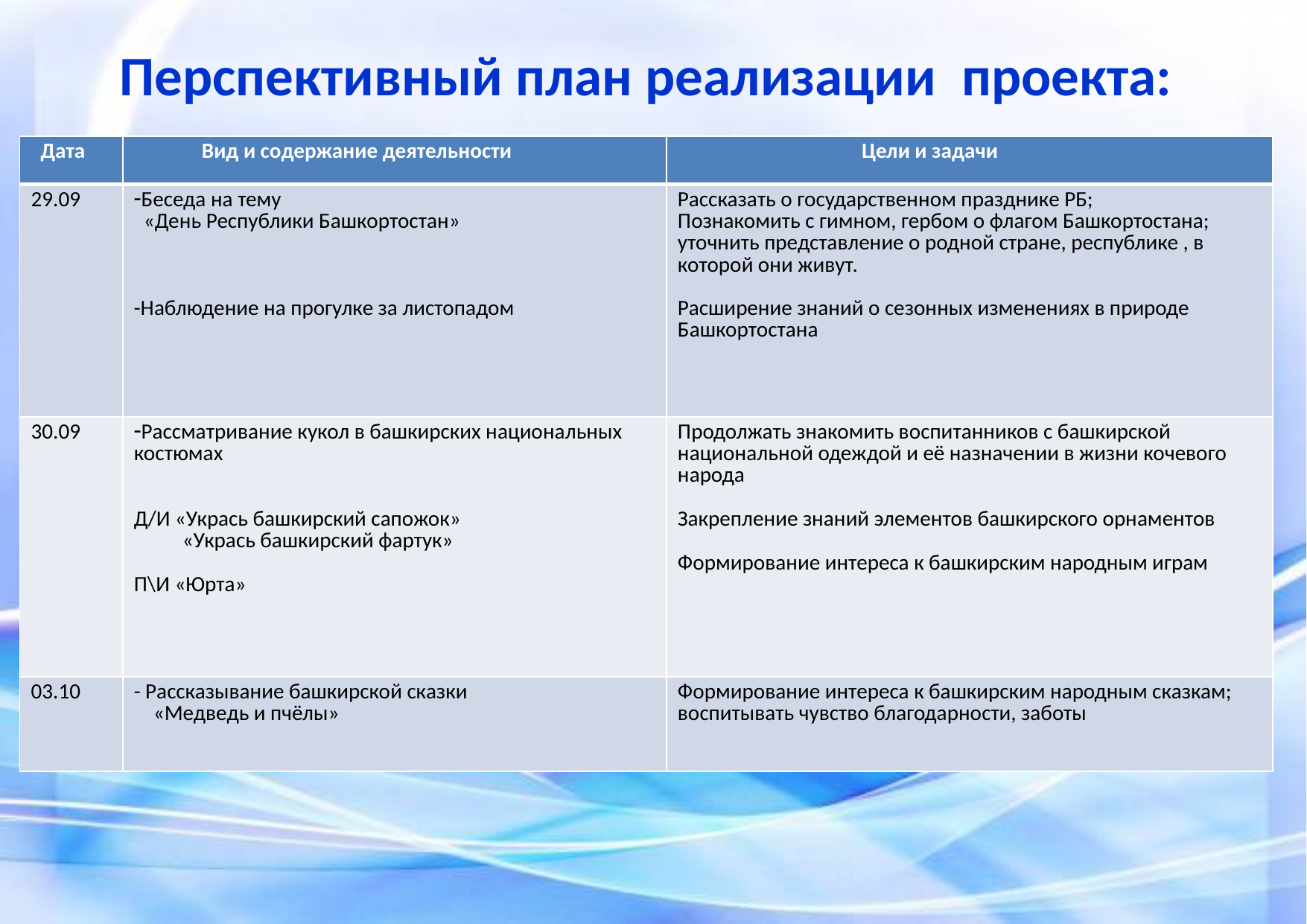

Перспективный план реализации  проекта:
| Дата | Вид и содержание деятельности | Цели и задачи |
| --- | --- | --- |
| 29.09 | Беседа на тему «День Республики Башкортостан» -Наблюдение на прогулке за листопадом | Рассказать о государственном празднике РБ; Познакомить с гимном, гербом о флагом Башкортостана; уточнить представление о родной стране, республике , в которой они живут. Расширение знаний о сезонных изменениях в природе Башкортостана |
| 30.09 | Рассматривание кукол в башкирских национальных костюмах Д/И «Укрась башкирский сапожок» «Укрась башкирский фартук» П\И «Юрта» | Продолжать знакомить воспитанников с башкирской национальной одеждой и её назначении в жизни кочевого народа Закрепление знаний элементов башкирского орнаментов Формирование интереса к башкирским народным играм |
| 03.10 | - Рассказывание башкирской сказки «Медведь и пчёлы» | Формирование интереса к башкирским народным сказкам; воспитывать чувство благодарности, заботы |